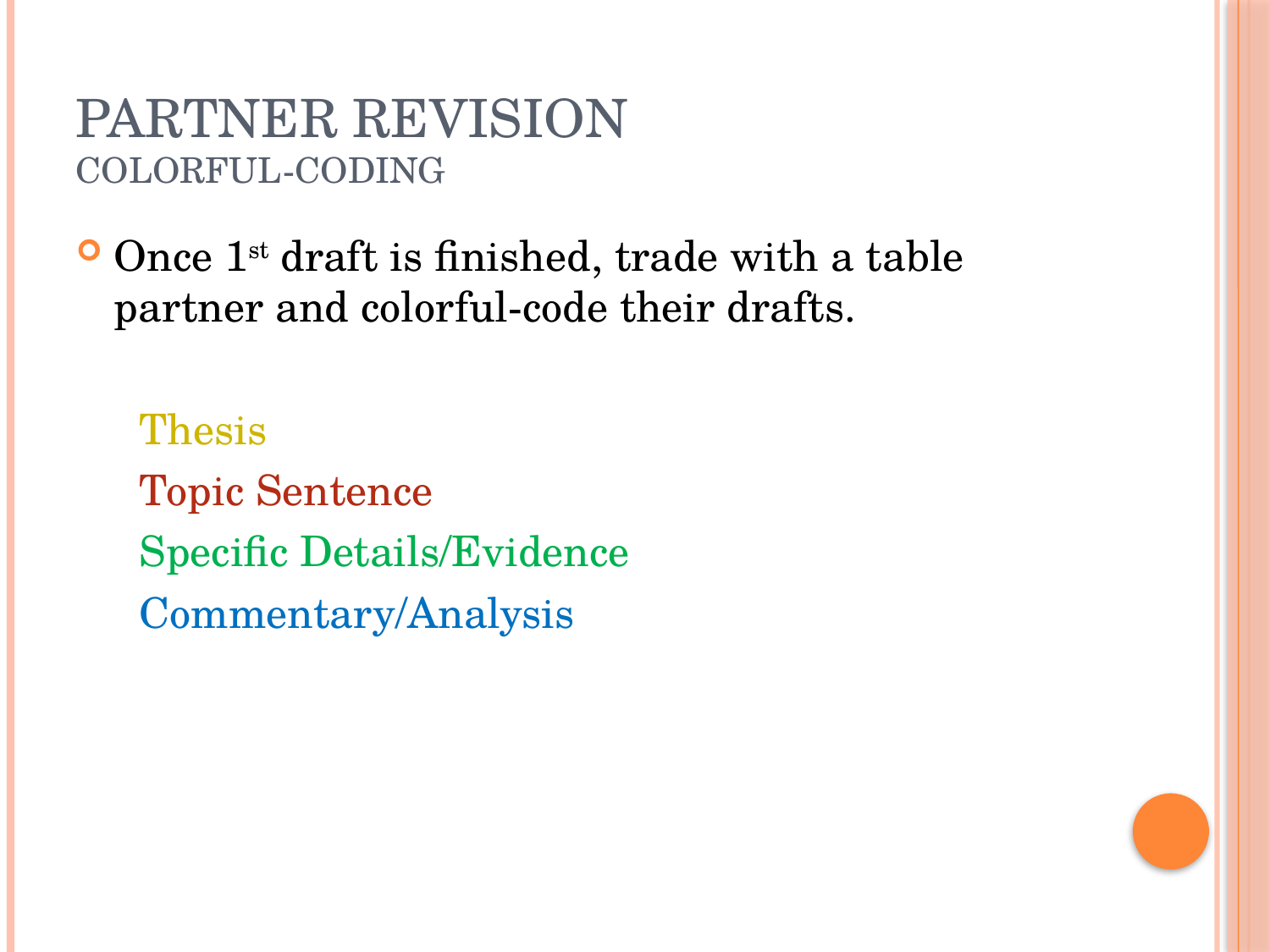

# Partner Revision Colorful-Coding
Once 1st draft is finished, trade with a table partner and colorful-code their drafts.

	Thesis
	Topic Sentence
	Specific Details/Evidence
	Commentary/Analysis